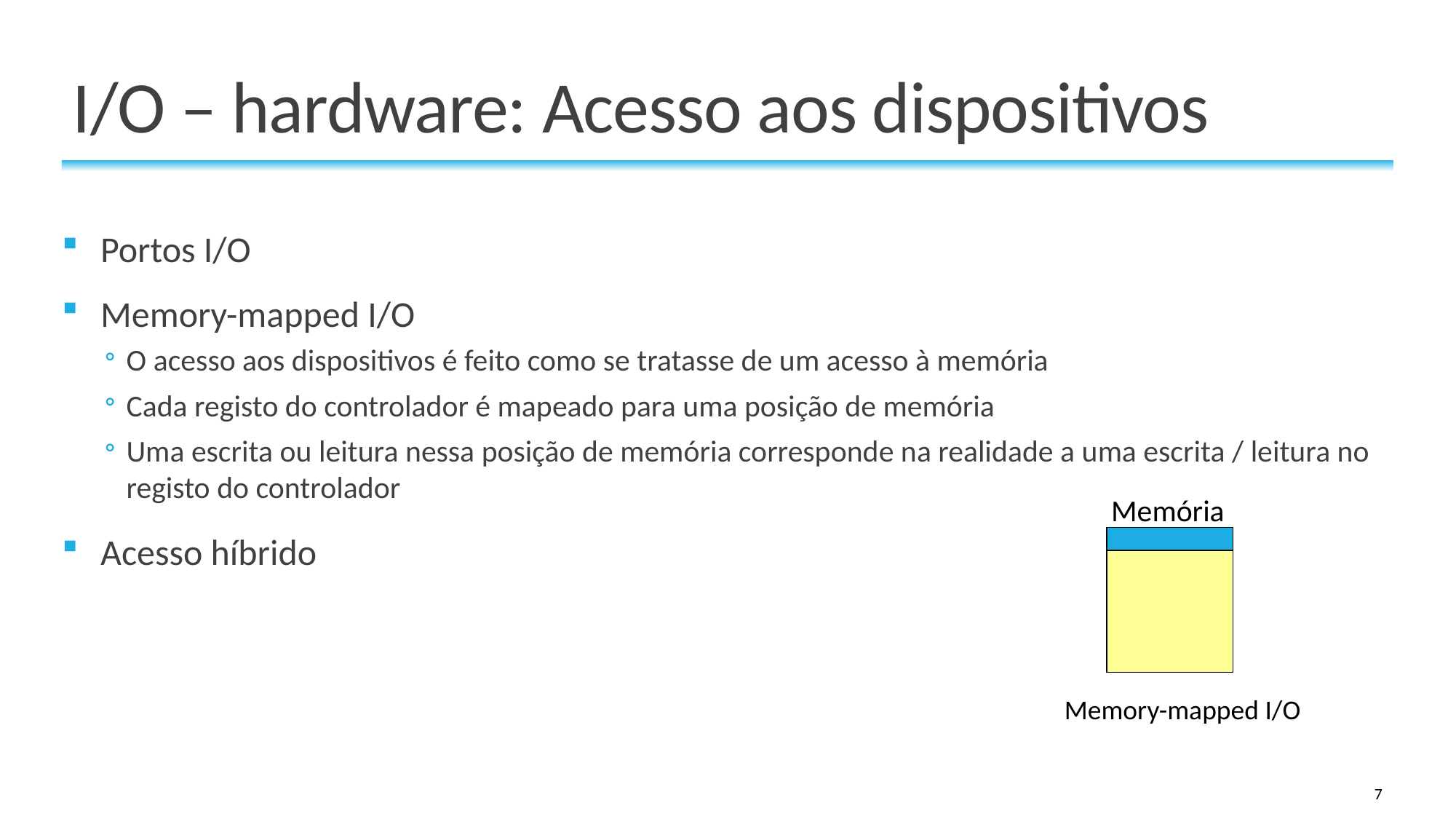

# I/O – hardware: Acesso aos dispositivos
Portos I/O
Memory-mapped I/O
O acesso aos dispositivos é feito como se tratasse de um acesso à memória
Cada registo do controlador é mapeado para uma posição de memória
Uma escrita ou leitura nessa posição de memória corresponde na realidade a uma escrita / leitura no registo do controlador
Acesso híbrido
Memória

Memory-mapped I/O
7